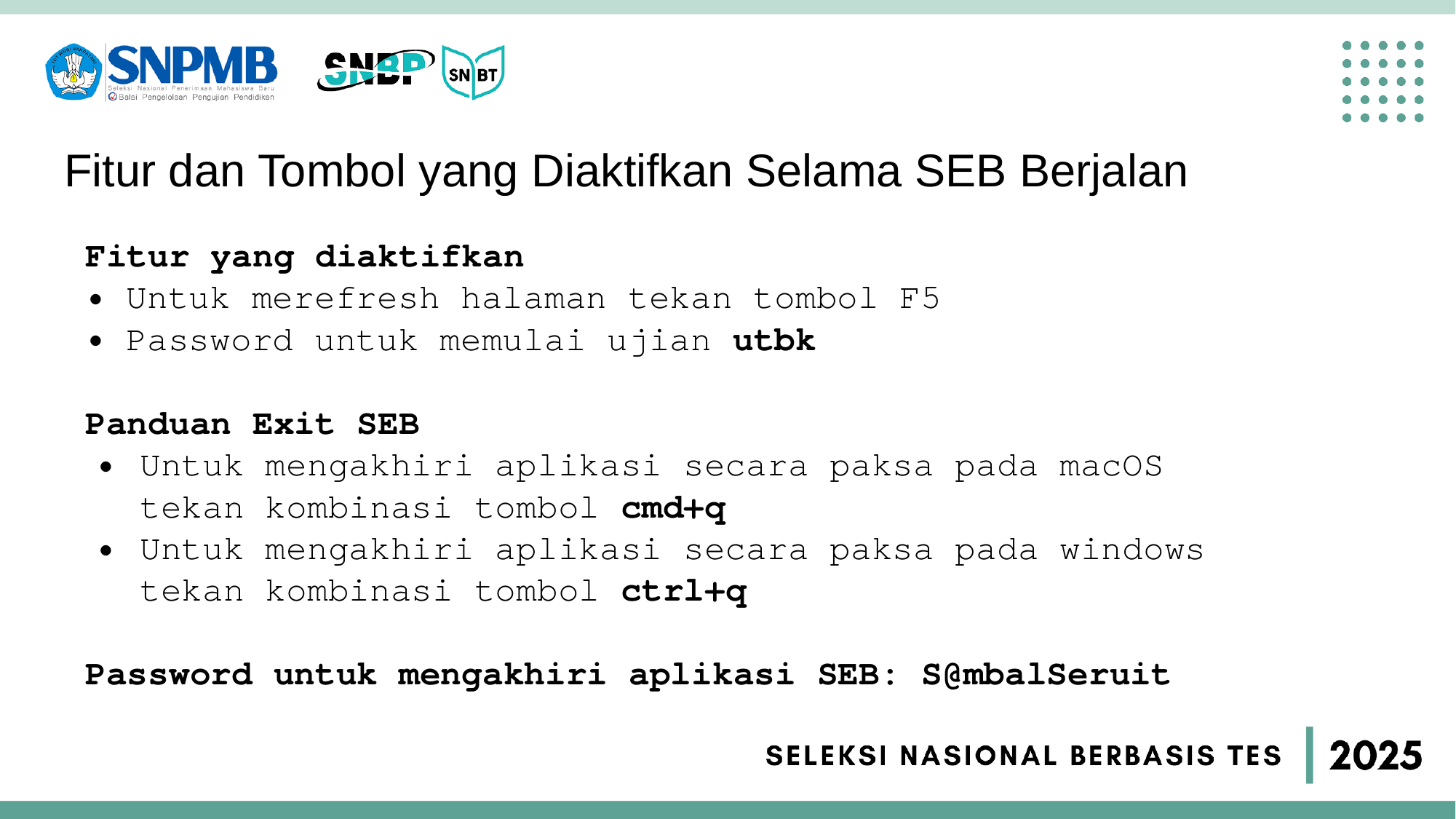

# Fitur dan Tombol yang Diaktifkan Selama SEB Berjalan
Fitur yang diaktifkan
Untuk merefresh halaman tekan tombol F5
Password untuk memulai ujian utbk
Panduan Exit SEB
Untuk mengakhiri aplikasi secara paksa pada macOS tekan kombinasi tombol cmd+q
Untuk mengakhiri aplikasi secara paksa pada windows tekan kombinasi tombol ctrl+q

Password untuk mengakhiri aplikasi SEB: S@mbalSeruit